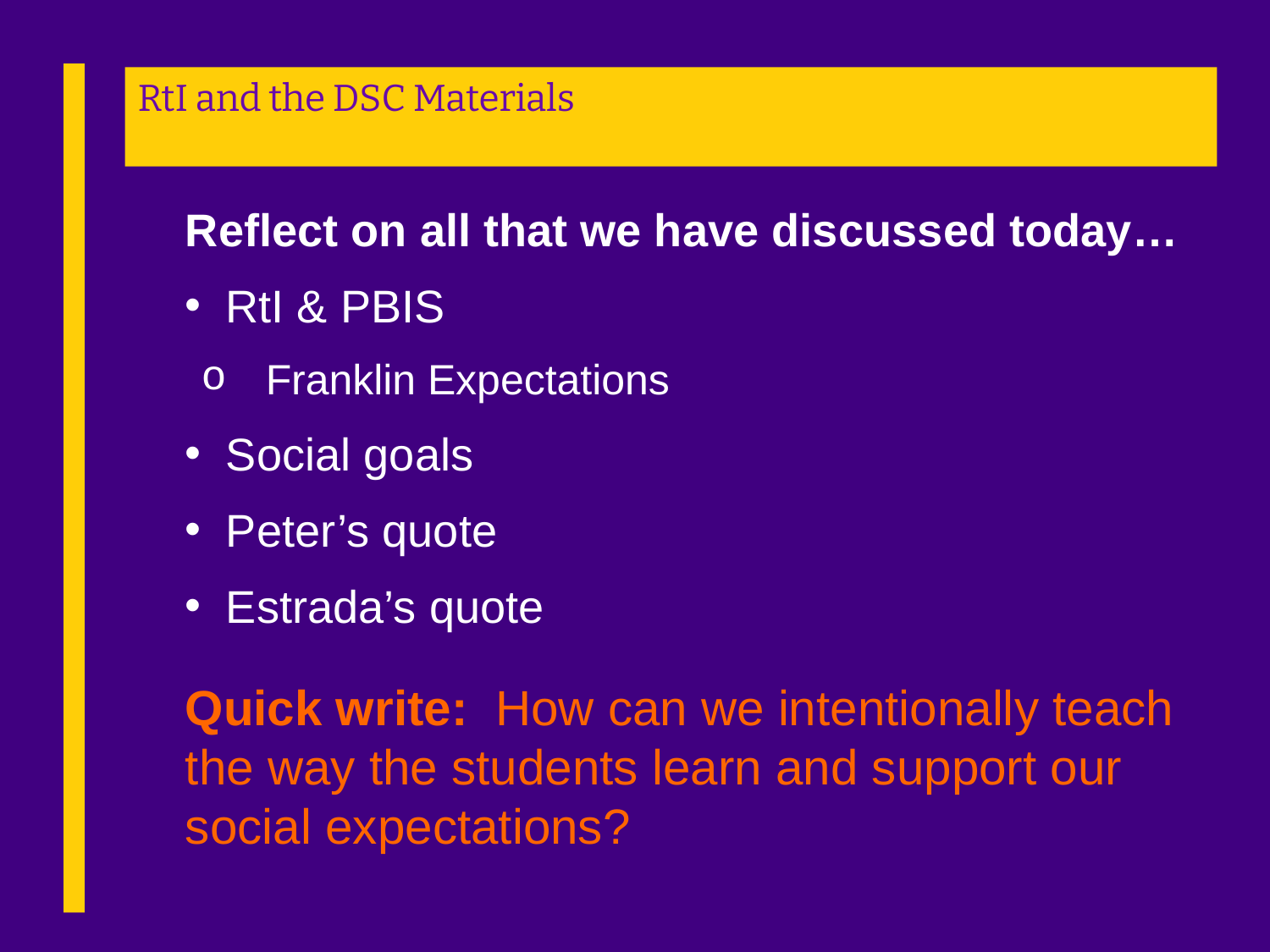

# RtI and the DSC Materials
Reflect on all that we have discussed today…
RtI & PBIS
Franklin Expectations
Social goals
Peter’s quote
Estrada’s quote

Quick write:  How can we intentionally teach the way the students learn and support our social expectations?